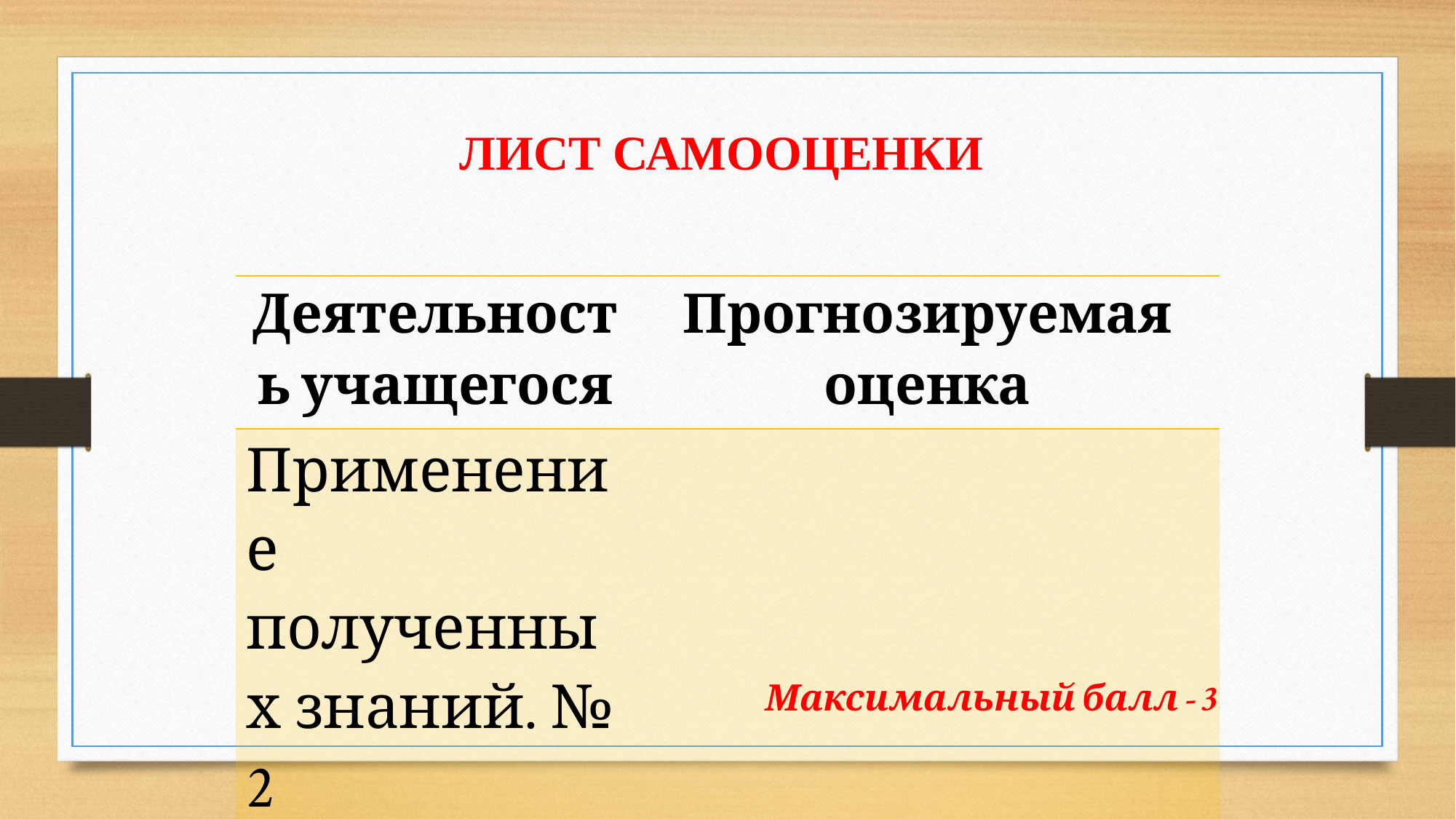

ЛИСТ САМООЦЕНКИ
| Деятельность учащегося | Прогнозируемая оценка |
| --- | --- |
| Применение полученных знаний. № 2 |  |
Максимальный балл - 3